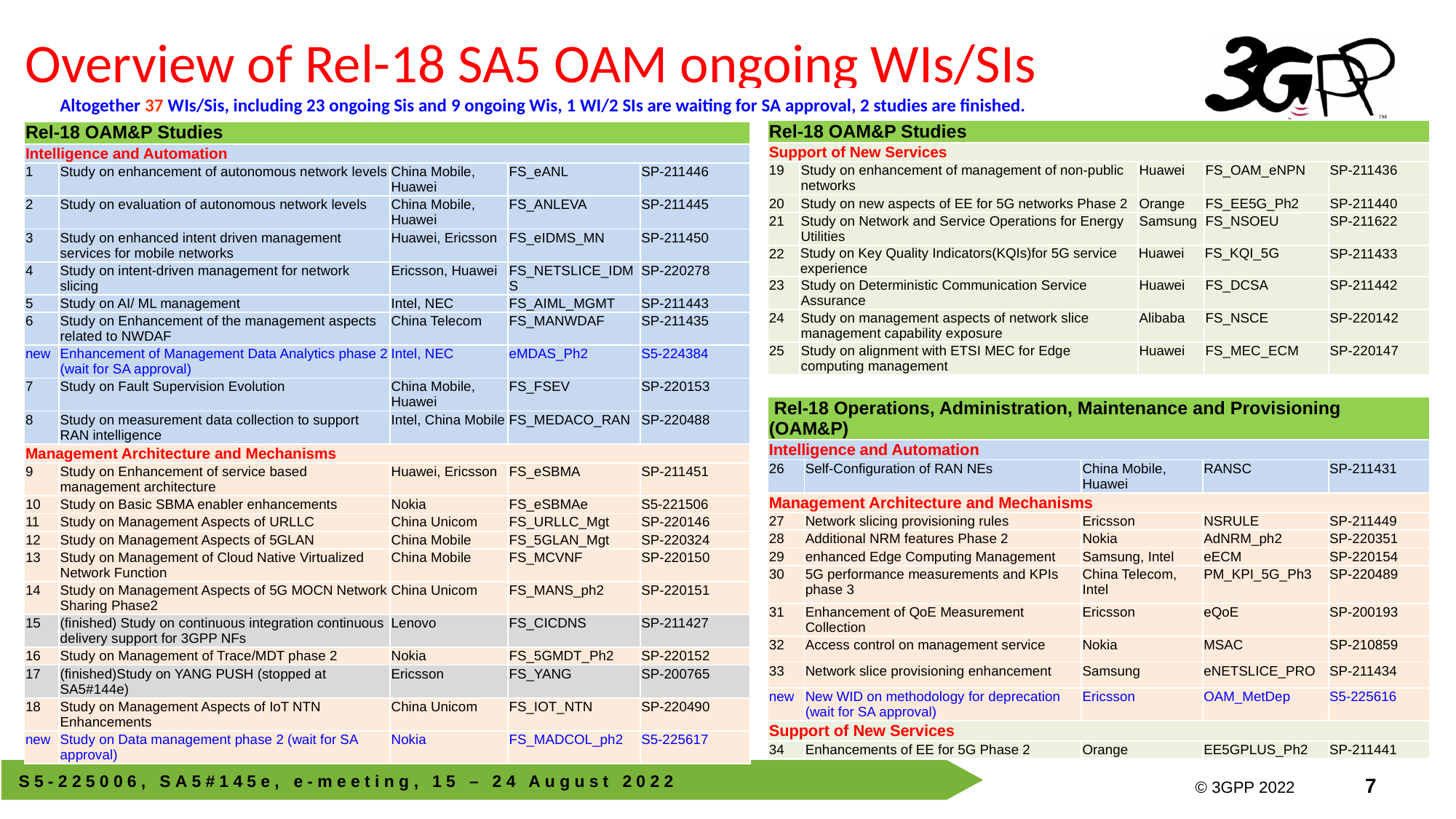

# Overview of Rel-18 SA5 OAM ongoing WIs/SIs
Altogether 37 WIs/Sis, including 23 ongoing Sis and 9 ongoing Wis, 1 WI/2 SIs are waiting for SA approval, 2 studies are finished.
| Rel-18 OAM&P Studies |  |  |  |  |
| --- | --- | --- | --- | --- |
| Support of New Services |  |  |  |  |
| 19 | Study on enhancement of management of non-public networks | Huawei | FS\_OAM\_eNPN | SP-211436 |
| 20 | Study on new aspects of EE for 5G networks Phase 2 | Orange | FS\_EE5G\_Ph2 | SP-211440 |
| 21 | Study on Network and Service Operations for Energy Utilities | Samsung | FS\_NSOEU | SP-211622 |
| 22 | Study on Key Quality Indicators(KQIs)for 5G service experience | Huawei | FS\_KQI\_5G | SP-211433 |
| 23 | Study on Deterministic Communication Service Assurance | Huawei | FS\_DCSA | SP-211442 |
| 24 | Study on management aspects of network slice management capability exposure | Alibaba | FS\_NSCE | SP-220142 |
| 25 | Study on alignment with ETSI MEC for Edge computing management | Huawei | FS\_MEC\_ECM | SP-220147 |
| Rel-18 OAM&P Studies |  |  |  |  |
| --- | --- | --- | --- | --- |
| Intelligence and Automation |  |  |  |  |
| 1 | Study on enhancement of autonomous network levels | China Mobile, Huawei | FS\_eANL | SP-211446 |
| 2 | Study on evaluation of autonomous network levels | China Mobile, Huawei | FS\_ANLEVA | SP-211445 |
| 3 | Study on enhanced intent driven management services for mobile networks | Huawei, Ericsson | FS\_eIDMS\_MN | SP-211450 |
| 4 | Study on intent-driven management for network slicing | Ericsson, Huawei | FS\_NETSLICE\_IDMS | SP-220278 |
| 5 | Study on AI/ ML management | Intel, NEC | FS\_AIML\_MGMT | SP-211443 |
| 6 | Study on Enhancement of the management aspects related to NWDAF | China Telecom | FS\_MANWDAF | SP-211435 |
| new | Enhancement of Management Data Analytics phase 2 (wait for SA approval) | Intel, NEC | eMDAS\_Ph2 | S5-224384 |
| 7 | Study on Fault Supervision Evolution | China Mobile, Huawei | FS\_FSEV | SP-220153 |
| 8 | Study on measurement data collection to support RAN intelligence | Intel, China Mobile | FS\_MEDACO\_RAN | SP-220488 |
| Management Architecture and Mechanisms |  |  |  |  |
| 9 | Study on Enhancement of service based management architecture | Huawei, Ericsson | FS\_eSBMA | SP-211451 |
| 10 | Study on Basic SBMA enabler enhancements | Nokia | FS\_eSBMAe | S5-221506 |
| 11 | Study on Management Aspects of URLLC | China Unicom | FS\_URLLC\_Mgt | SP-220146 |
| 12 | Study on Management Aspects of 5GLAN | China Mobile | FS\_5GLAN\_Mgt | SP-220324 |
| 13 | Study on Management of Cloud Native Virtualized Network Function | China Mobile | FS\_MCVNF | SP-220150 |
| 14 | Study on Management Aspects of 5G MOCN Network Sharing Phase2 | China Unicom | FS\_MANS\_ph2 | SP-220151 |
| 15 | (finished) Study on continuous integration continuous delivery support for 3GPP NFs | Lenovo | FS\_CICDNS | SP-211427 |
| 16 | Study on Management of Trace/MDT phase 2 | Nokia | FS\_5GMDT\_Ph2 | SP-220152 |
| 17 | (finished)Study on YANG PUSH (stopped at SA5#144e) | Ericsson | FS\_YANG | SP-200765 |
| 18 | Study on Management Aspects of IoT NTN Enhancements | China Unicom | FS\_IOT\_NTN | SP-220490 |
| new | Study on Data management phase 2 (wait for SA approval) | Nokia | FS\_MADCOL\_ph2 | S5-225617 |
| Rel-18 Operations, Administration, Maintenance and Provisioning (OAM&P) |  |  |  |  |
| --- | --- | --- | --- | --- |
| Intelligence and Automation |  |  |  |  |
| 26 | Self-Configuration of RAN NEs | China Mobile, Huawei | RANSC | SP-211431 |
| Management Architecture and Mechanisms |  |  |  |  |
| 27 | Network slicing provisioning rules | Ericsson | NSRULE | SP-211449 |
| 28 | Additional NRM features Phase 2 | Nokia | AdNRM\_ph2 | SP-220351 |
| 29 | enhanced Edge Computing Management | Samsung, Intel | eECM | SP-220154 |
| 30 | 5G performance measurements and KPIs phase 3 | China Telecom, Intel | PM\_KPI\_5G\_Ph3 | SP-220489 |
| 31 | Enhancement of QoE Measurement Collection | Ericsson | eQoE | SP-200193 |
| 32 | Access control on management service | Nokia | MSAC | SP-210859 |
| 33 | Network slice provisioning enhancement | Samsung | eNETSLICE\_PRO | SP-211434 |
| new | New WID on methodology for deprecation (wait for SA approval) | Ericsson | OAM\_MetDep | S5-225616 |
| Support of New Services |  |  |  |  |
| 34 | Enhancements of EE for 5G Phase 2 | Orange | EE5GPLUS\_Ph2 | SP-211441 |